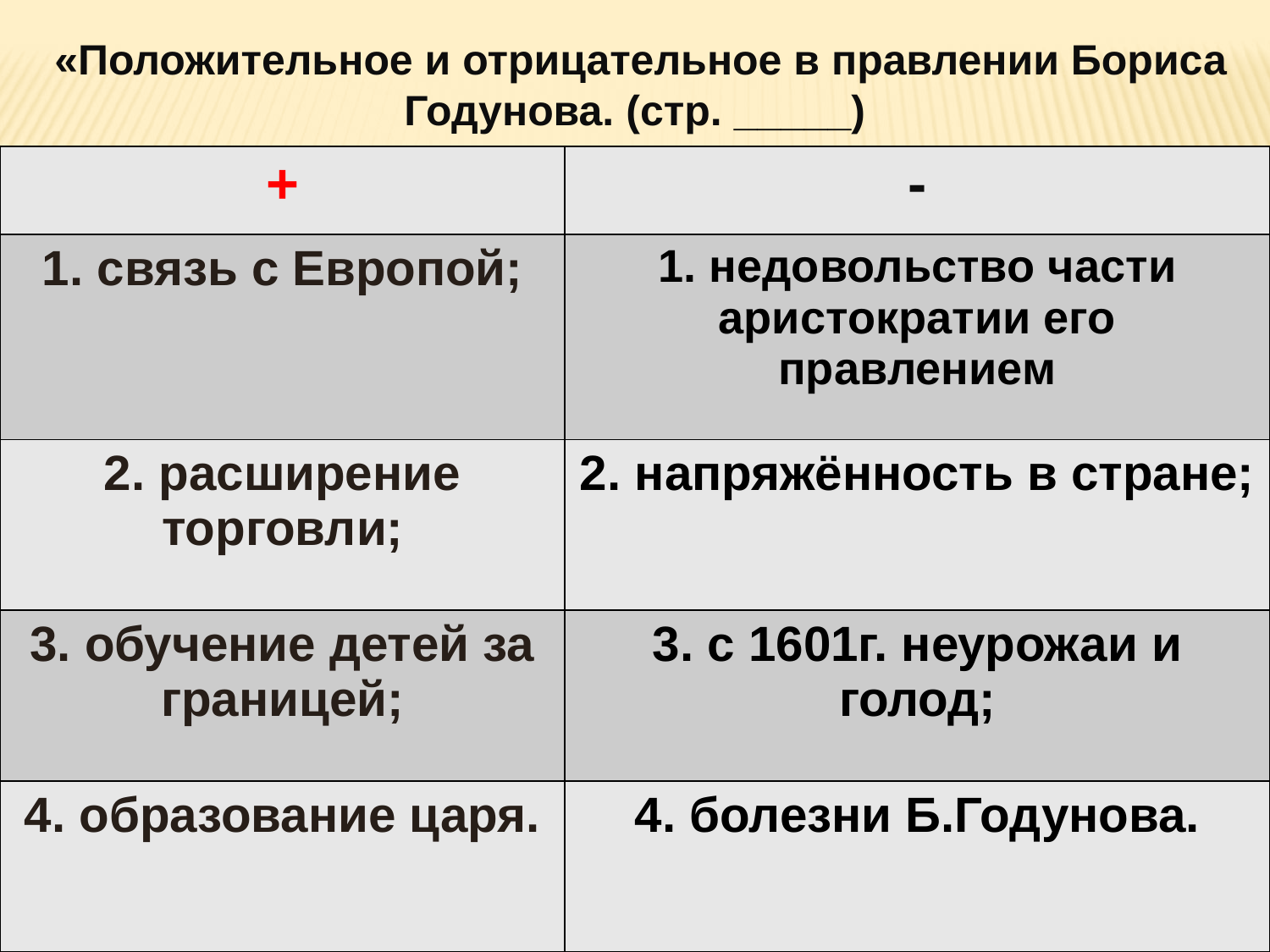

«Положительное и отрицательное в правлении Бориса Годунова. (стр. _____)
| + | - |
| --- | --- |
| 1. связь с Европой; | 1. недовольство части аристократии его правлением |
| 2. расширение торговли; | 2. напряжённость в стране; |
| 3. обучение детей за границей; | 3. с 1601г. неурожаи и голод; |
| 4. образование царя. | 4. болезни Б.Годунова. |